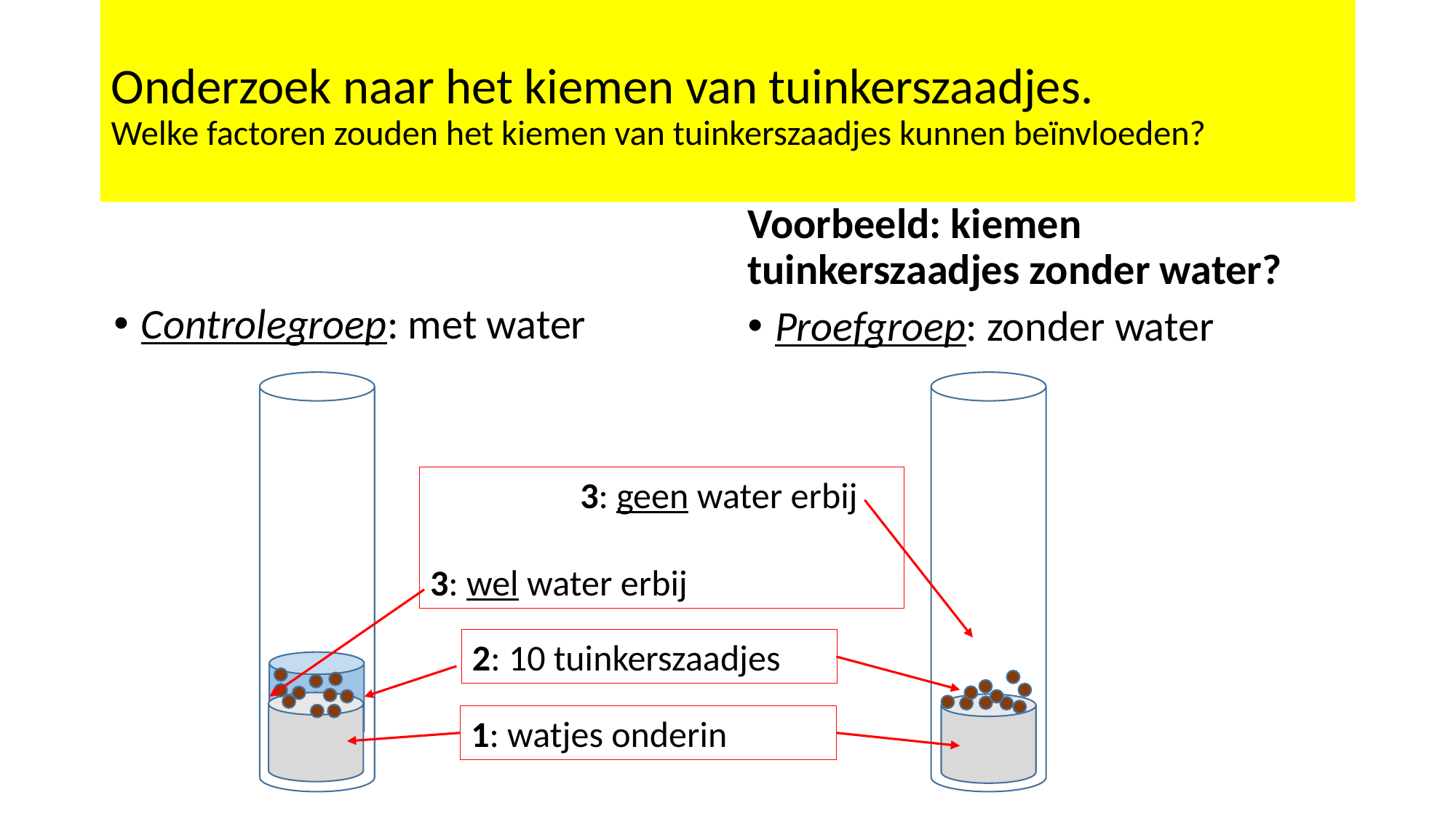

# Onderzoek naar het kiemen van tuinkerszaadjes. Welke factoren zouden het kiemen van tuinkerszaadjes kunnen beïnvloeden?

Voorbeeld: kiemen tuinkerszaadjes zonder water?
Controlegroep: met water
Proefgroep: zonder water

	     3: geen water erbij

3: wel water erbij
2: 10 tuinkerszaadjes

1: watjes onderin